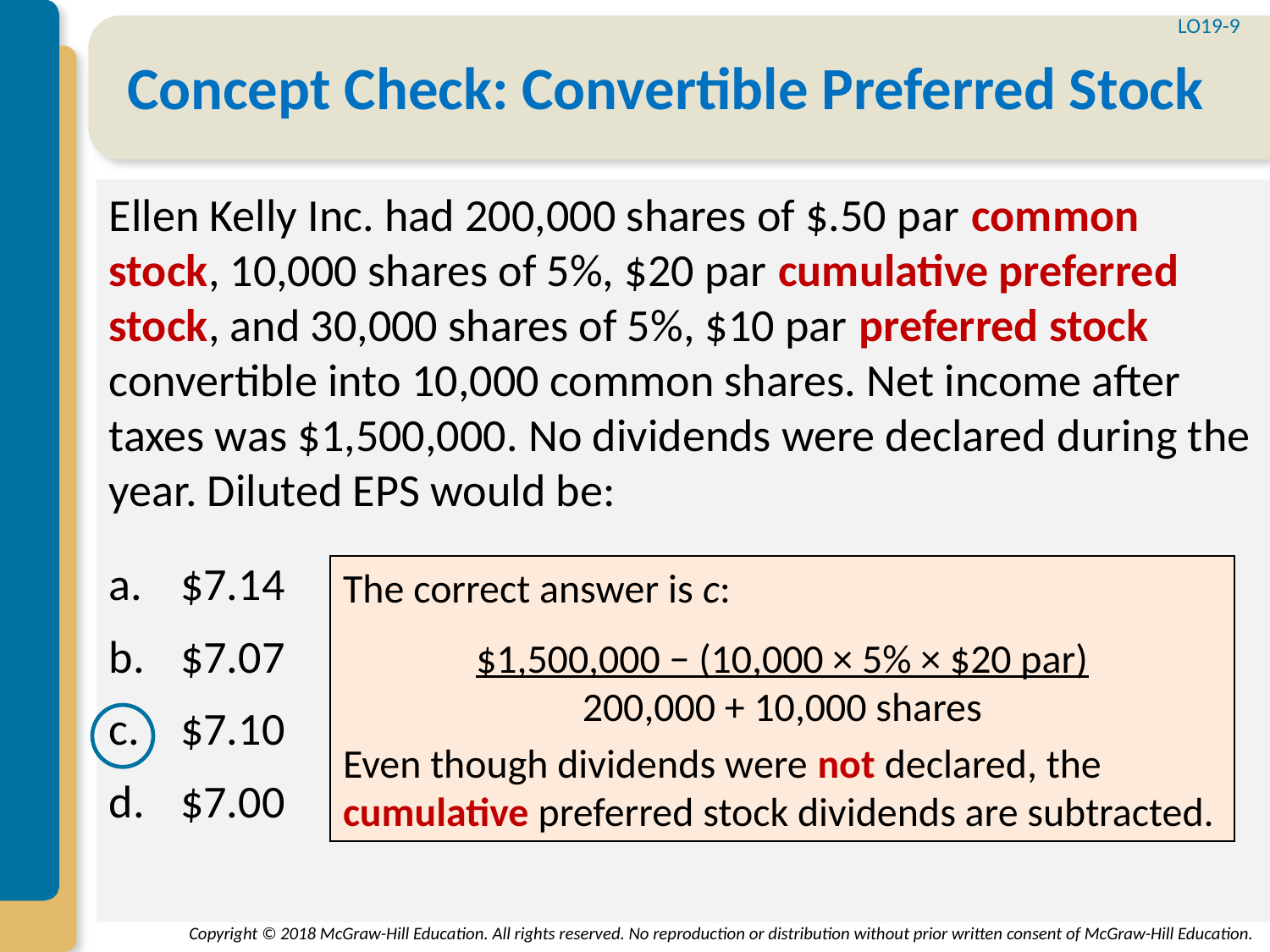

LO19-9
# Concept Check: Convertible Preferred Stock
Ellen Kelly Inc. had 200,000 shares of $.50 par common stock, 10,000 shares of 5%, $20 par cumulative preferred stock, and 30,000 shares of 5%, $10 par preferred stock convertible into 10,000 common shares. Net income after taxes was $1,500,000. No dividends were declared during the year. Diluted EPS would be:
$7.14
$7.07
$7.10
$7.00
The correct answer is c:
$1,500,000 − (10,000 × 5% × $20 par)
200,000 + 10,000 shares
Even though dividends were not declared, the cumulative preferred stock dividends are subtracted.